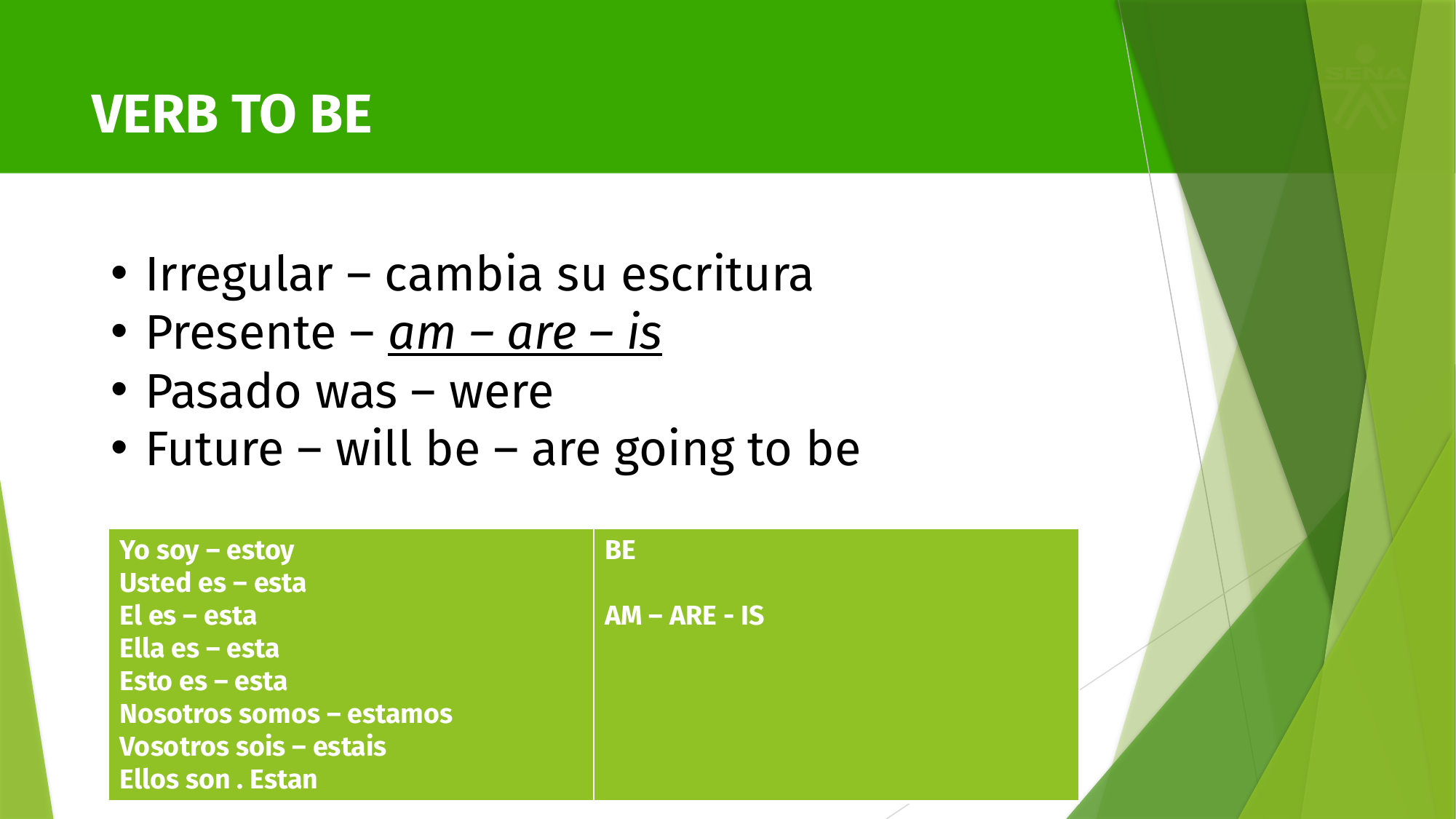

# VERB TO BE
Irregular – cambia su escritura
Presente – am – are – is
Pasado was – were
Future – will be – are going to be
| Yo soy – estoy Usted es – esta El es – esta Ella es – esta Esto es – esta Nosotros somos – estamos Vosotros sois – estais Ellos son . Estan | BE AM – ARE - IS |
| --- | --- |